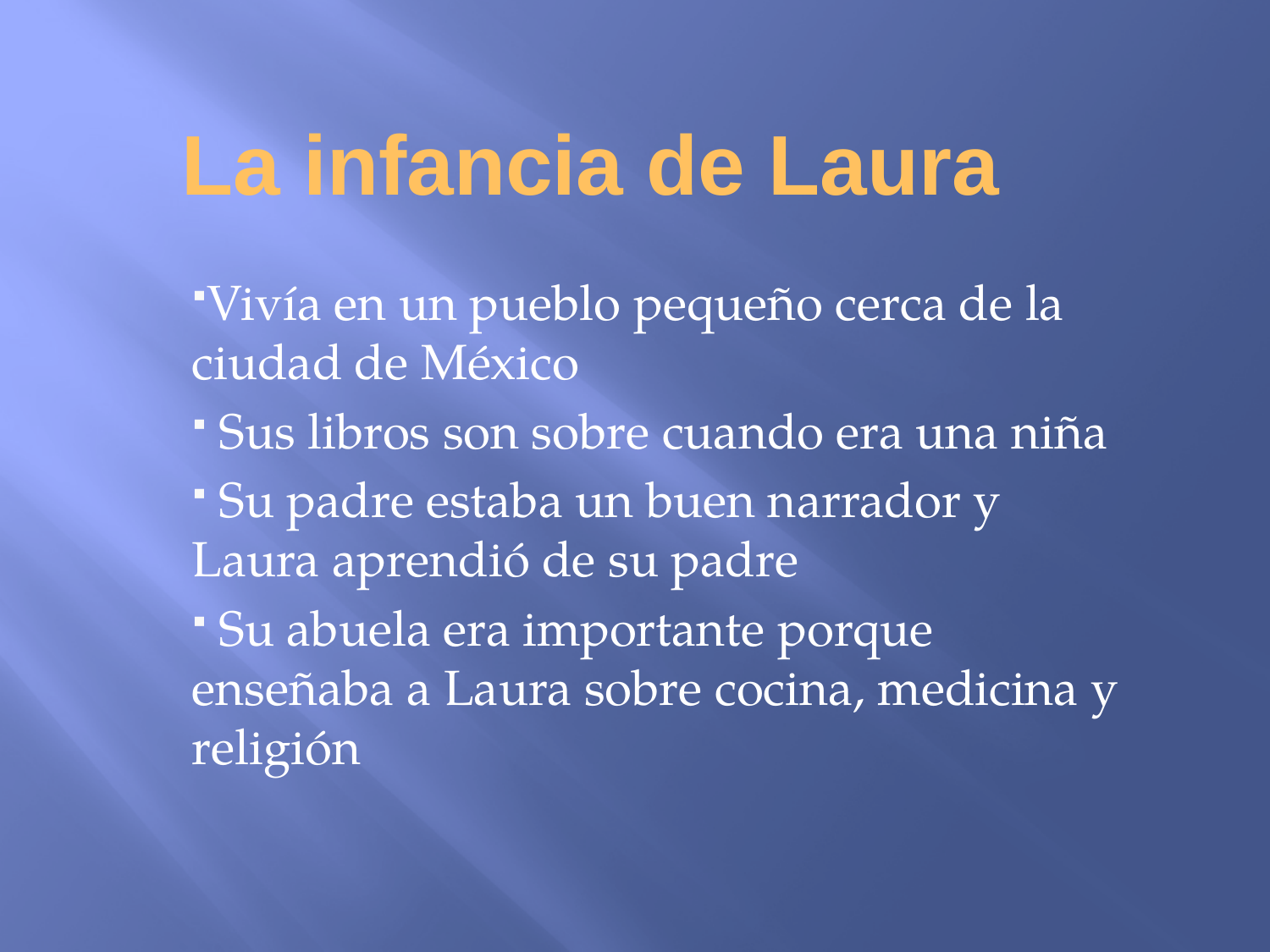

# La infancia de Laura
Vivía en un pueblo pequeño cerca de la ciudad de México
 Sus libros son sobre cuando era una niña
 Su padre estaba un buen narrador y Laura aprendió de su padre
 Su abuela era importante porque enseñaba a Laura sobre cocina, medicina y religión